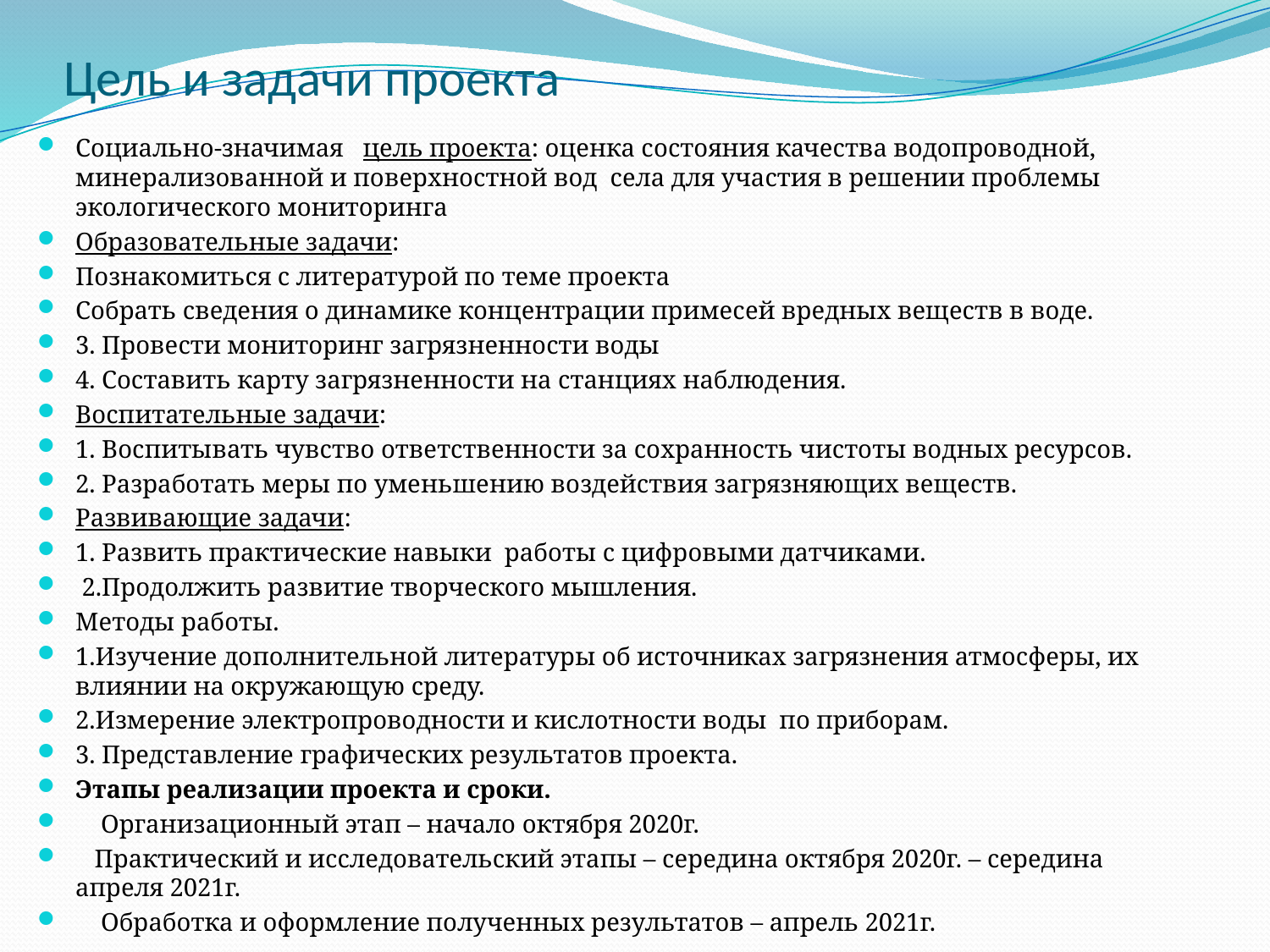

# Цель и задачи проекта
Социально-значимая   цель проекта: оценка состояния качества водопроводной, минерализованной и поверхностной вод  села для участия в решении проблемы экологического мониторинга
Образовательные задачи:
Познакомиться с литературой по теме проекта
Собрать сведения о динамике концентрации примесей вредных веществ в воде.
3. Провести мониторинг загрязненности воды
4. Составить карту загрязненности на станциях наблюдения.
Воспитательные задачи:
1. Воспитывать чувство ответственности за сохранность чистоты водных ресурсов.
2. Разработать меры по уменьшению воздействия загрязняющих веществ.
Развивающие задачи:
1. Развить практические навыки  работы с цифровыми датчиками.
 2.Продолжить развитие творческого мышления.
Методы работы.
1.Изучение дополнительной литературы об источниках загрязнения атмосферы, их влиянии на окружающую среду.
2.Измерение электропроводности и кислотности воды  по приборам.
3. Представление графических результатов проекта.
Этапы реализации проекта и сроки.
    Организационный этап – начало октября 2020г.
   Практический и исследовательский этапы – середина октября 2020г. – середина апреля 2021г.
    Обработка и оформление полученных результатов – апрель 2021г.